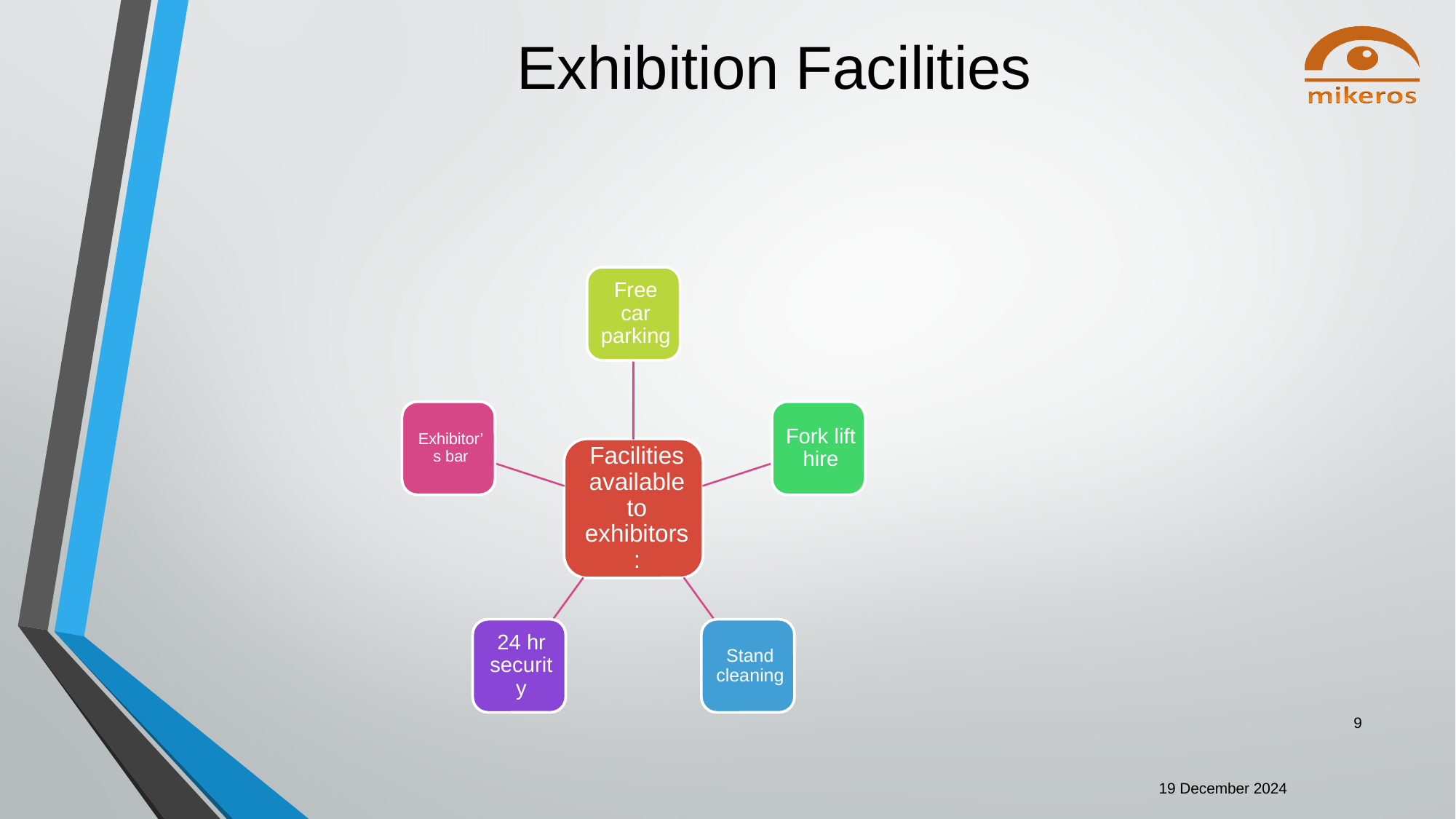

# Exhibition Facilities
Facilities available to exhibitors:
Free car parking
Fork lift hire
Stand cleaning
24 hr security
Exhibitor’s bar
9
19 December 2024